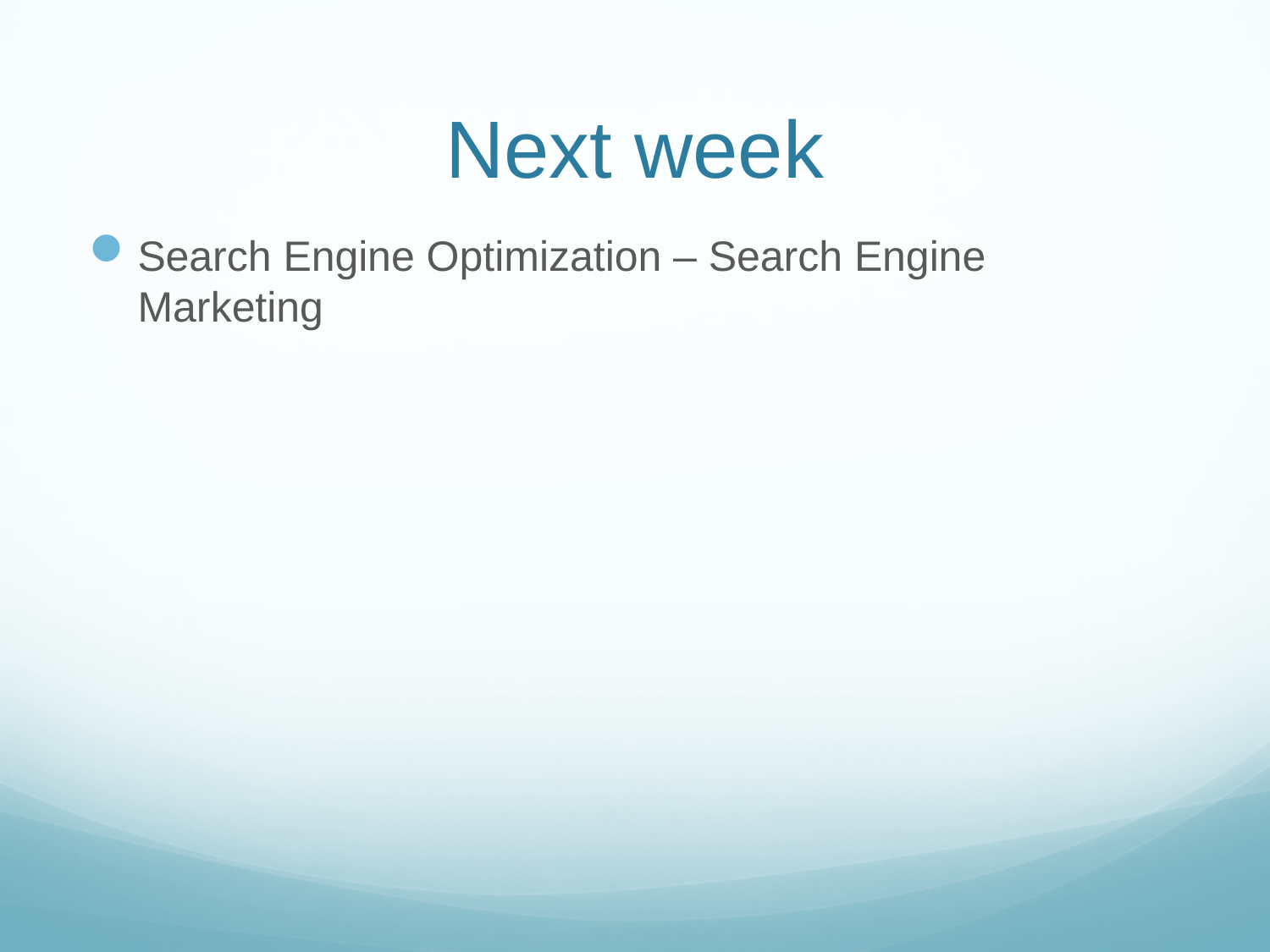

# Next week
Search Engine Optimization – Search Engine Marketing